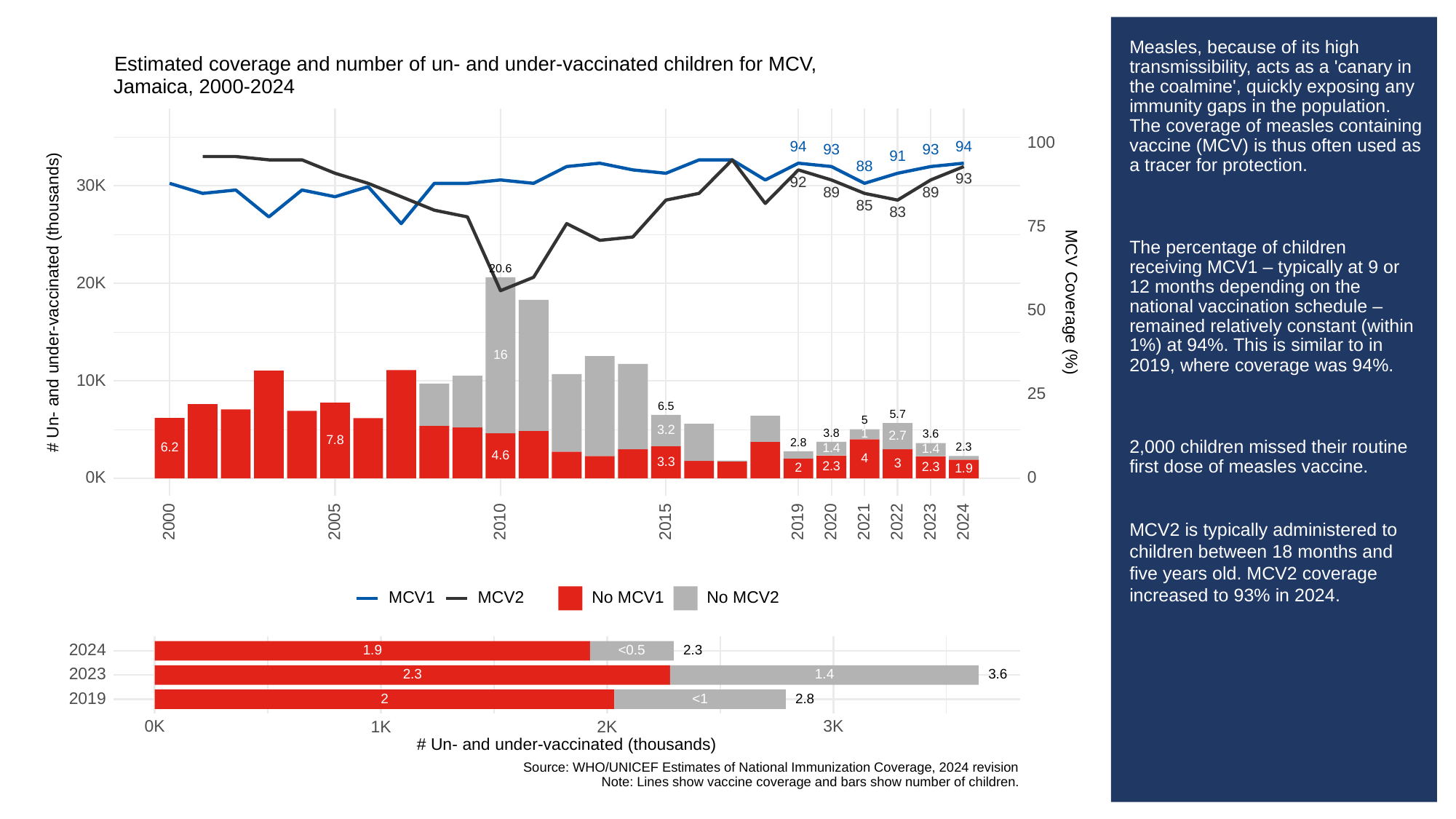

# Measles, because of its high transmissibility, acts as a 'canary in the coalmine', quickly exposing any immunity gaps in the population. The coverage of measles containing vaccine (MCV) is thus often used as a tracer for protection.

The percentage of children receiving MCV1 – typically at 9 or 12 months depending on the national vaccination schedule – remained relatively constant (within 1%) at 94%. This is similar to in 2019, where coverage was 94%.

2,000 children missed their routine first dose of measles vaccine.

MCV2 is typically administered to children between 18 months and five years old. MCV2 coverage increased to 93% in 2024.

Estimated coverage and number of un- and under-vaccinated children for MCV,
Jamaica, 2000-2024

100

94
94
93
93
91

88
93
92
30K

89
89
85
83
75

20.6
20K

# Un- and under-vaccinated (thousands)
MCV Coverage (%)

50

16

10K

25
6.5

5.7

5

3.2

3.8

1

3.6

2.7

7.8
2.8

6.2
2.3
1.4
1.4

4.6

4

3.3

3

2.3
2.3
2
1.9
0K
0

2023
2000
2005
2010
2015
2019
2020
2021
2022
2024

MCV1
MCV2
No MCV1
No MCV2

2024
2.3
1.9
<0.5

2023
2.3
3.6
1.4

2019
2.8
2
<1

3K
0K
1K
2K
# Un- and under-vaccinated (thousands)
Source: WHO/UNICEF Estimates of National Immunization Coverage, 2024 revision
Note: Lines show vaccine coverage and bars show number of children.